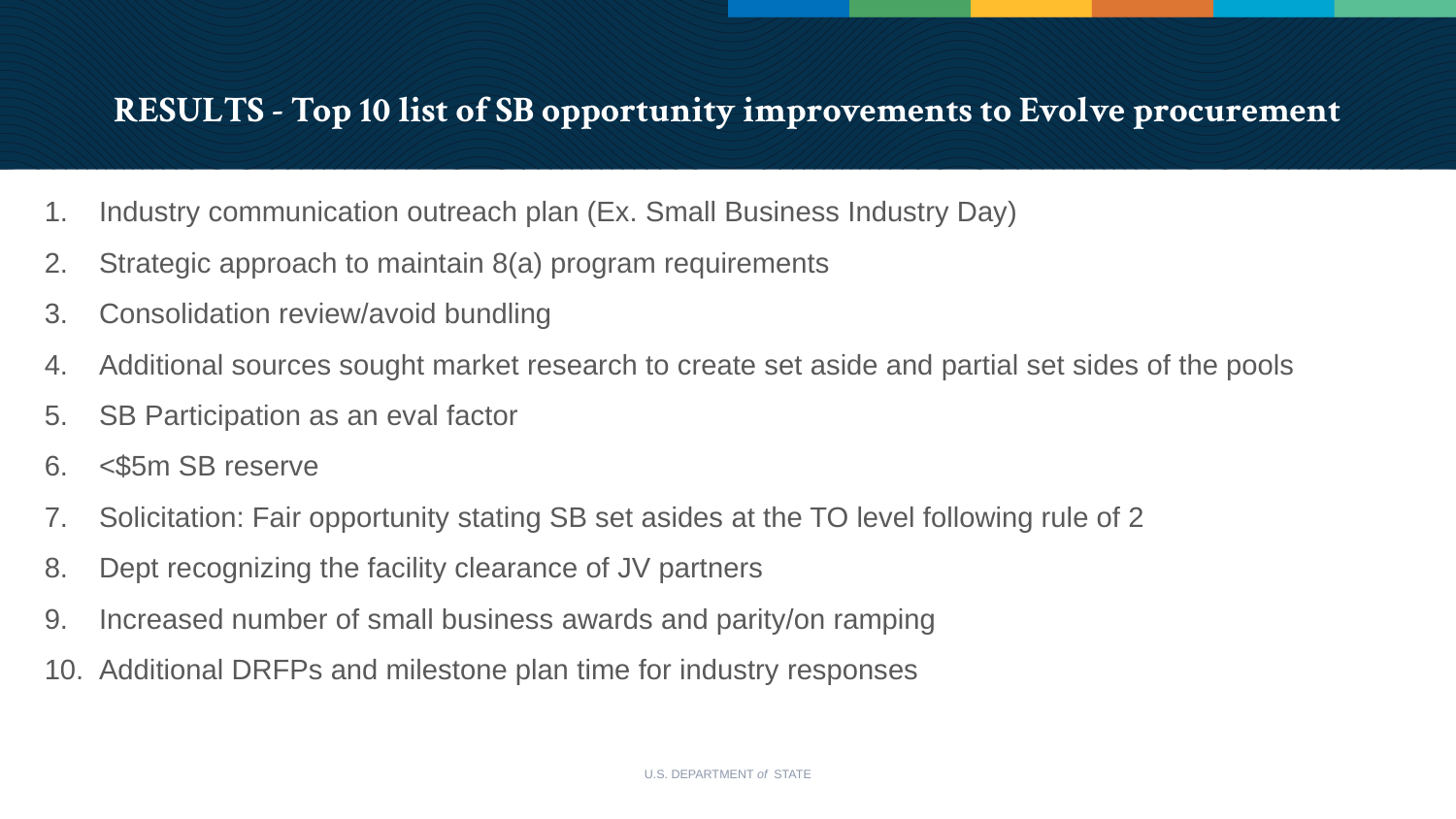

# RESULTS - Top 10 list of SB opportunity improvements to Evolve procurement
Industry communication outreach plan (Ex. Small Business Industry Day)
Strategic approach to maintain 8(a) program requirements
Consolidation review/avoid bundling
Additional sources sought market research to create set aside and partial set sides of the pools
SB Participation as an eval factor
<$5m SB reserve
Solicitation: Fair opportunity stating SB set asides at the TO level following rule of 2
Dept recognizing the facility clearance of JV partners
Increased number of small business awards and parity/on ramping
Additional DRFPs and milestone plan time for industry responses